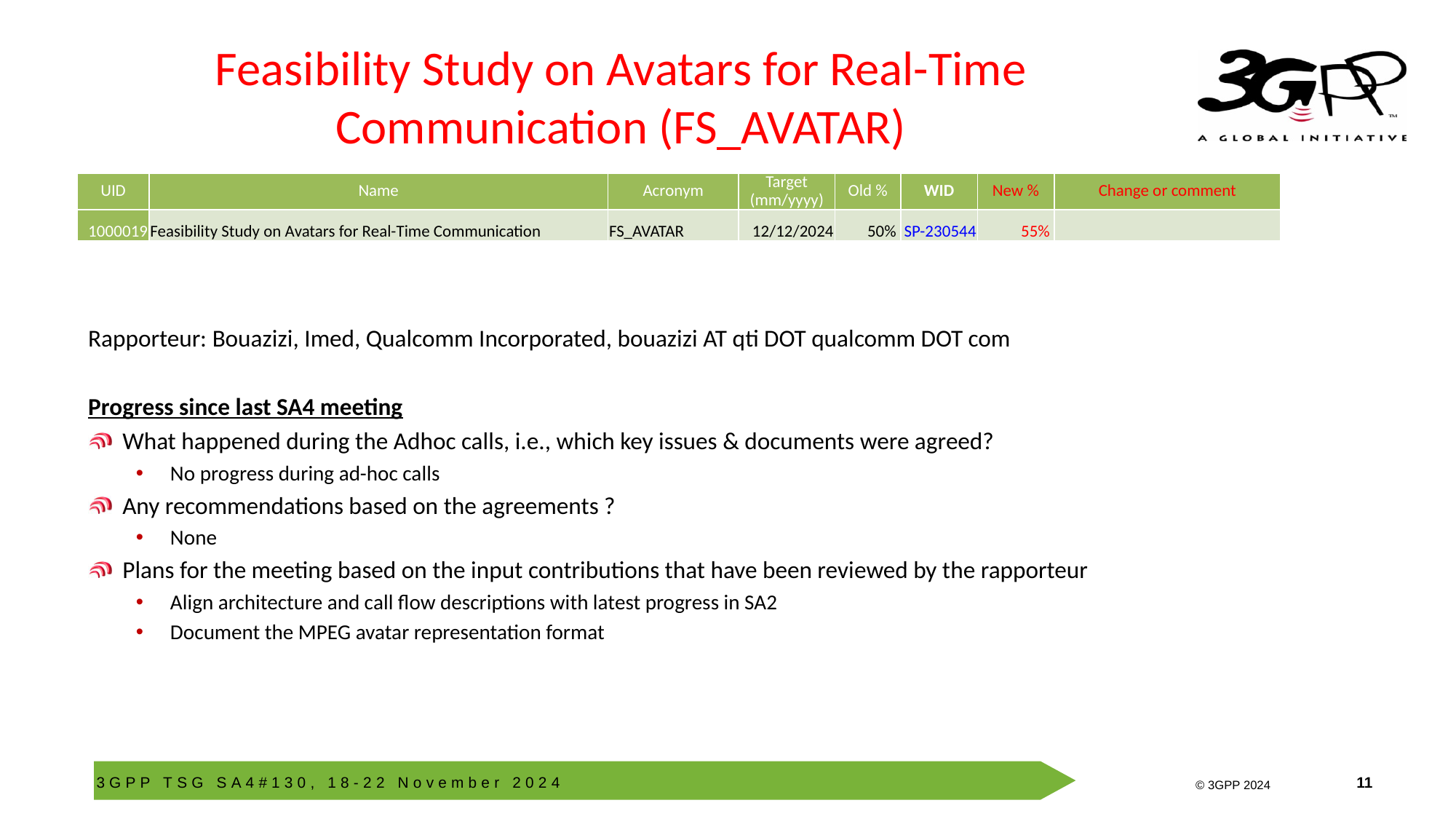

# Feasibility Study on Avatars for Real-Time Communication (FS_AVATAR)
| UID | Name | Acronym | Target (mm/yyyy) | Old % | WID | New % | Change or comment |
| --- | --- | --- | --- | --- | --- | --- | --- |
| 1000019 | Feasibility Study on Avatars for Real-Time Communication | FS\_AVATAR | 12/12/2024 | 50% | SP-230544 | 55% |  |
Rapporteur: Bouazizi, Imed, Qualcomm Incorporated, bouazizi AT qti DOT qualcomm DOT com

Progress since last SA4 meeting
What happened during the Adhoc calls, i.e., which key issues & documents were agreed?
No progress during ad-hoc calls
Any recommendations based on the agreements ?
None
Plans for the meeting based on the input contributions that have been reviewed by the rapporteur
Align architecture and call flow descriptions with latest progress in SA2
Document the MPEG avatar representation format